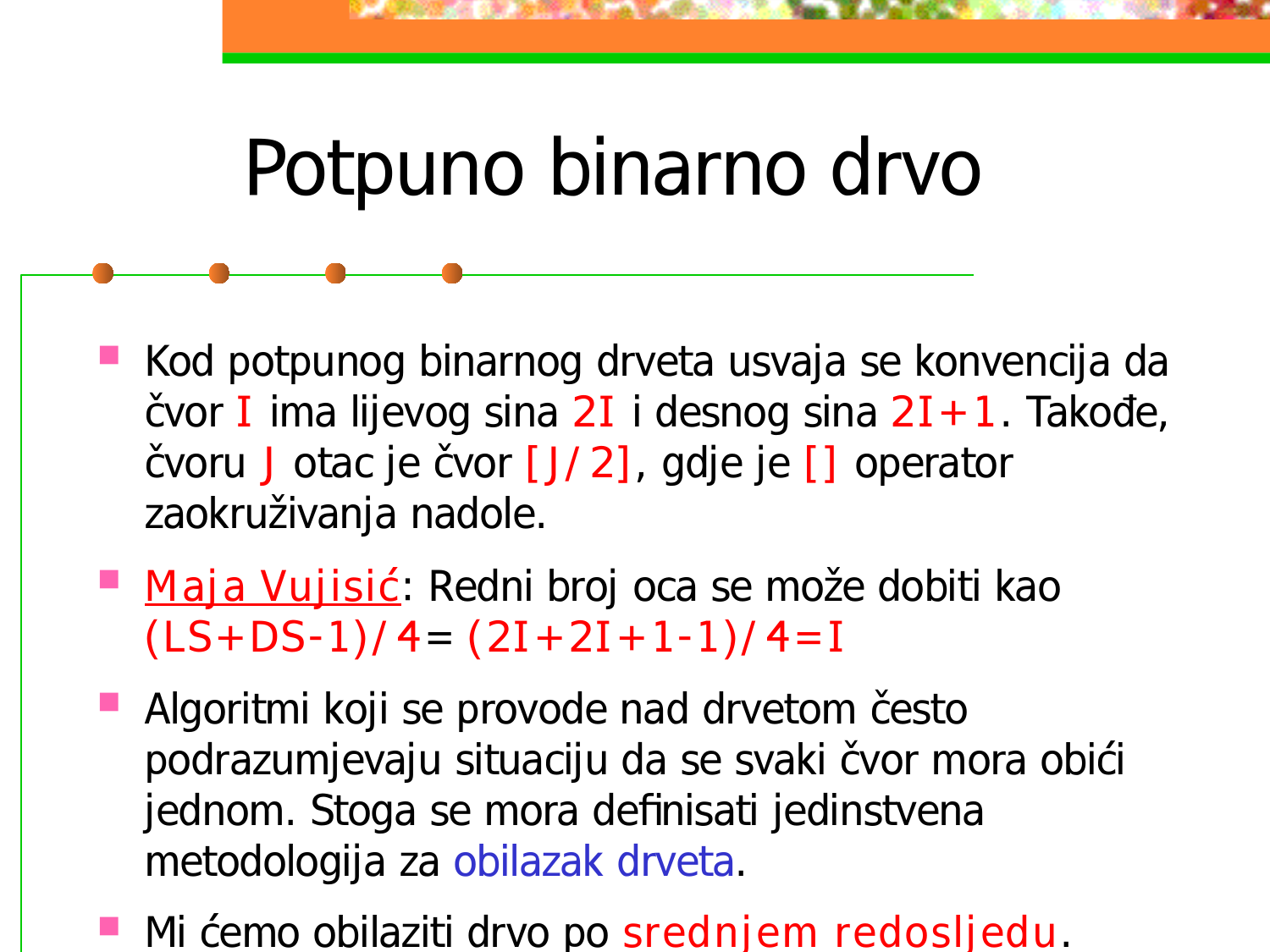

# Potpuno binarno drvo
Kod potpunog binarnog drveta usvaja se konvencija da čvor I ima lijevog sina 2I i desnog sina 2I+1. Takođe, čvoru J otac je čvor [J/2], gdje je [] operator zaokruživanja nadole.
Maja Vujisić: Redni broj oca se može dobiti kao (LS+DS-1)/4= (2I+2I+1-1)/4=I
Algoritmi koji se provode nad drvetom često podrazumjevaju situaciju da se svaki čvor mora obići jednom. Stoga se mora definisati jedinstvena metodologija za obilazak drveta.
Mi ćemo obilaziti drvo po srednjem redosljedu.